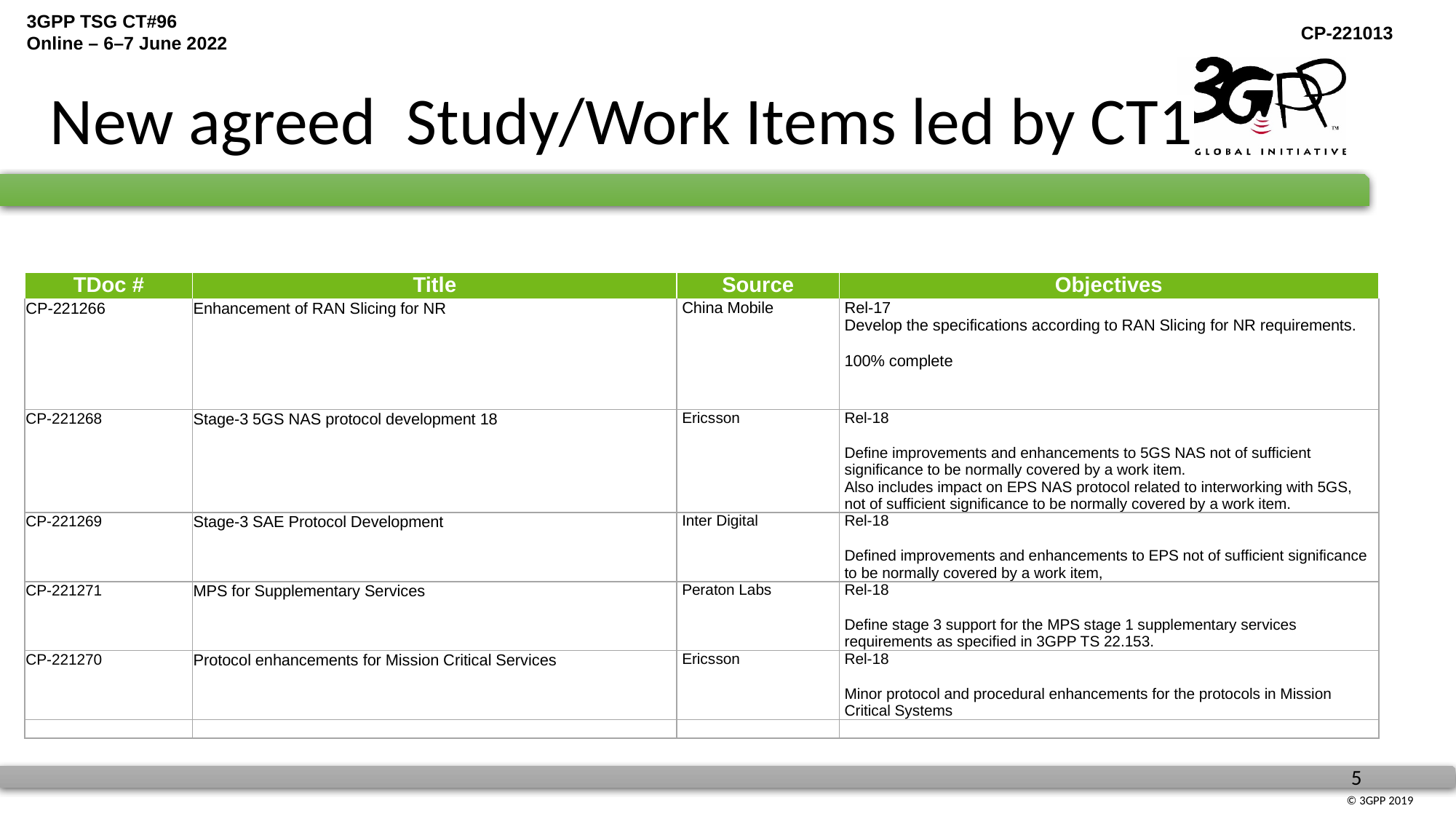

# New agreed  Study/Work Items led by CT1
| TDoc # | Title | Source | Objectives |
| --- | --- | --- | --- |
| CP-221266 | Enhancement of RAN Slicing for NR | China Mobile | Rel-17 Develop the specifications according to RAN Slicing for NR requirements. 100% complete |
| CP-221268 | Stage-3 5GS NAS protocol development 18 | Ericsson | Rel-18 Define improvements and enhancements to 5GS NAS not of sufficient significance to be normally covered by a work item. Also includes impact on EPS NAS protocol related to interworking with 5GS, not of sufficient significance to be normally covered by a work item. |
| CP-221269 | Stage-3 SAE Protocol Development | Inter Digital | Rel-18 Defined improvements and enhancements to EPS not of sufficient significance to be normally covered by a work item, |
| CP-221271 | MPS for Supplementary Services | Peraton Labs | Rel-18 Define stage 3 support for the MPS stage 1 supplementary services requirements as specified in 3GPP TS 22.153. |
| CP-221270 | Protocol enhancements for Mission Critical Services | Ericsson | Rel-18 Minor protocol and procedural enhancements for the protocols in Mission Critical Systems |
|  |  |  |  |